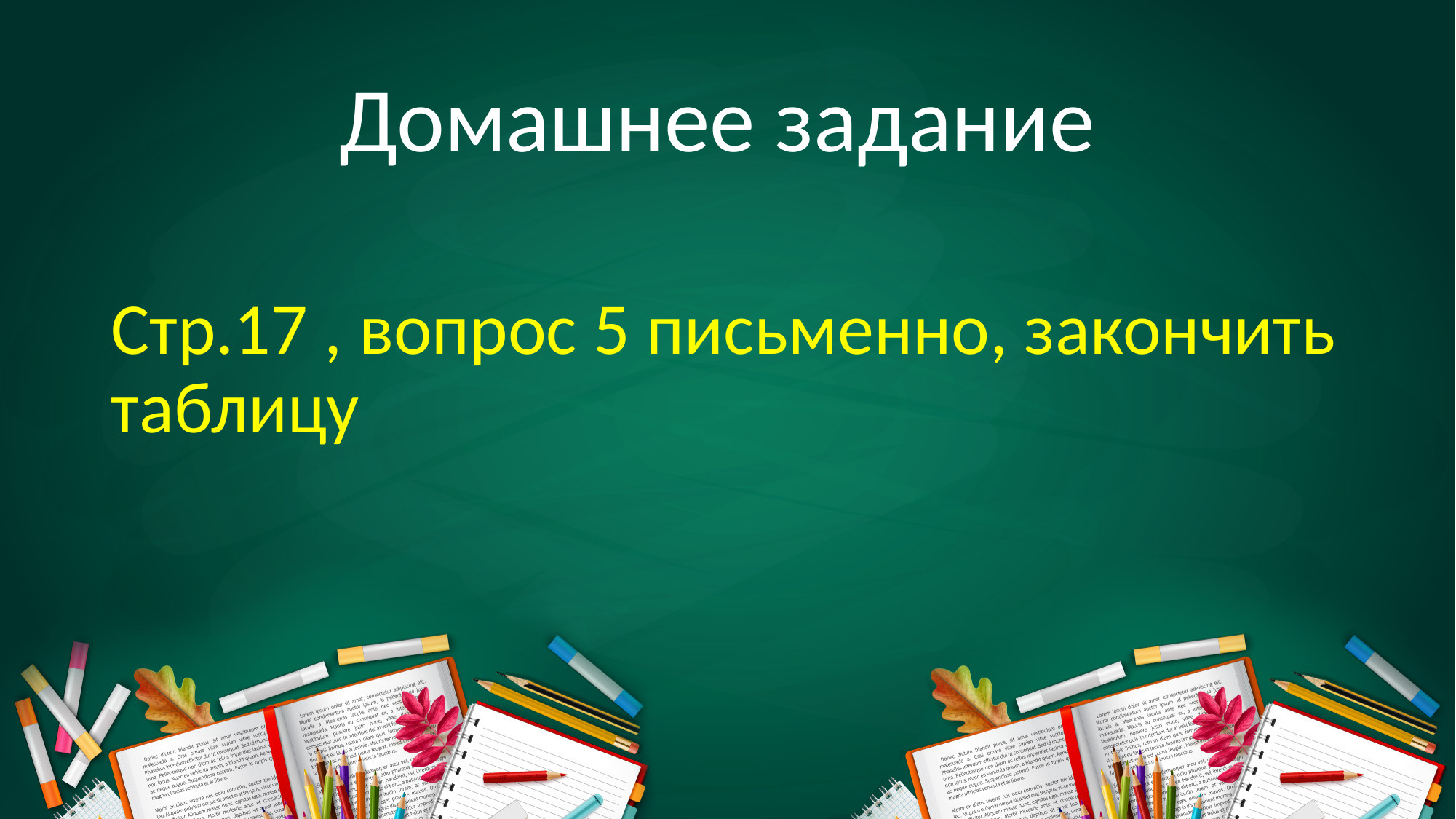

# Домашнее задание

Стр.17 , вопрос 5 письменно, закончить таблицу